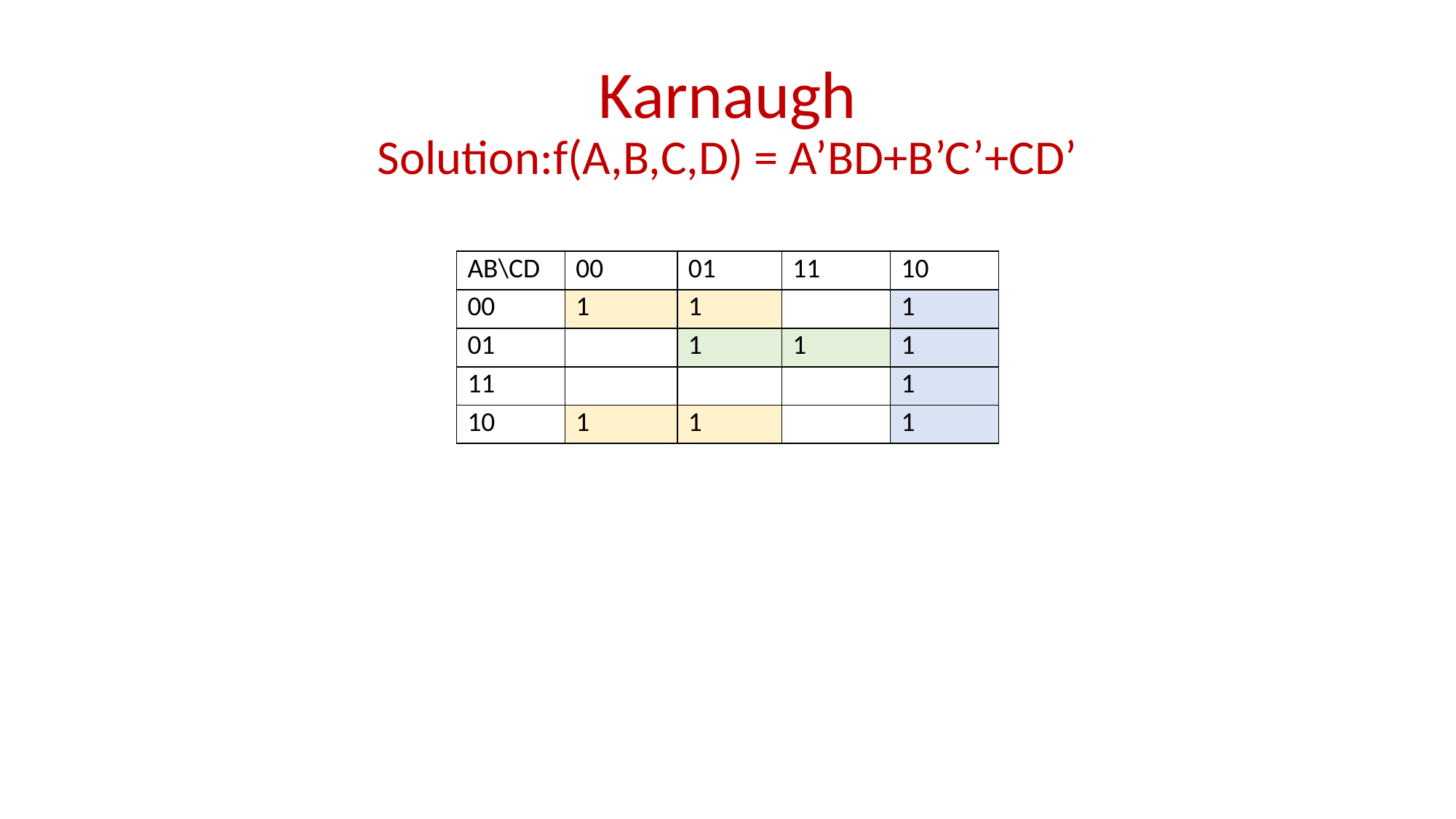

# Karnaugh Solution:f(A,B,C,D) = A’BD+B’C’+CD’
| AB\CD | 00 | 01 | 11 | 10 |
| --- | --- | --- | --- | --- |
| 00 | 1 | 1 |  | 1 |
| 01 |  | 1 | 1 | 1 |
| 11 |  |  |  | 1 |
| 10 | 1 | 1 |  | 1 |